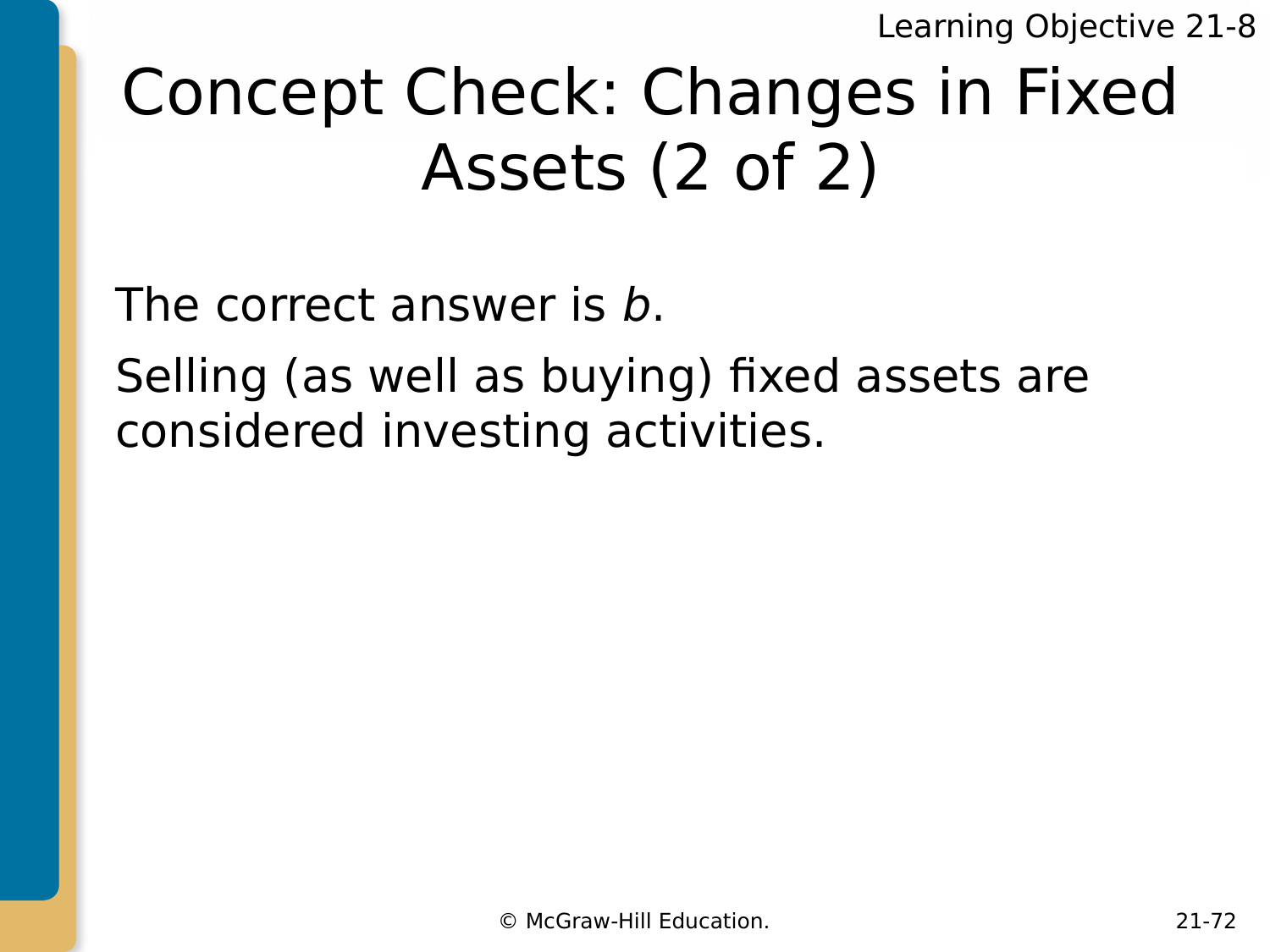

Learning Objective 21-8
# Concept Check: Changes in Fixed Assets (2 of 2)
The correct answer is b.
Selling (as well as buying) fixed assets are considered investing activities.